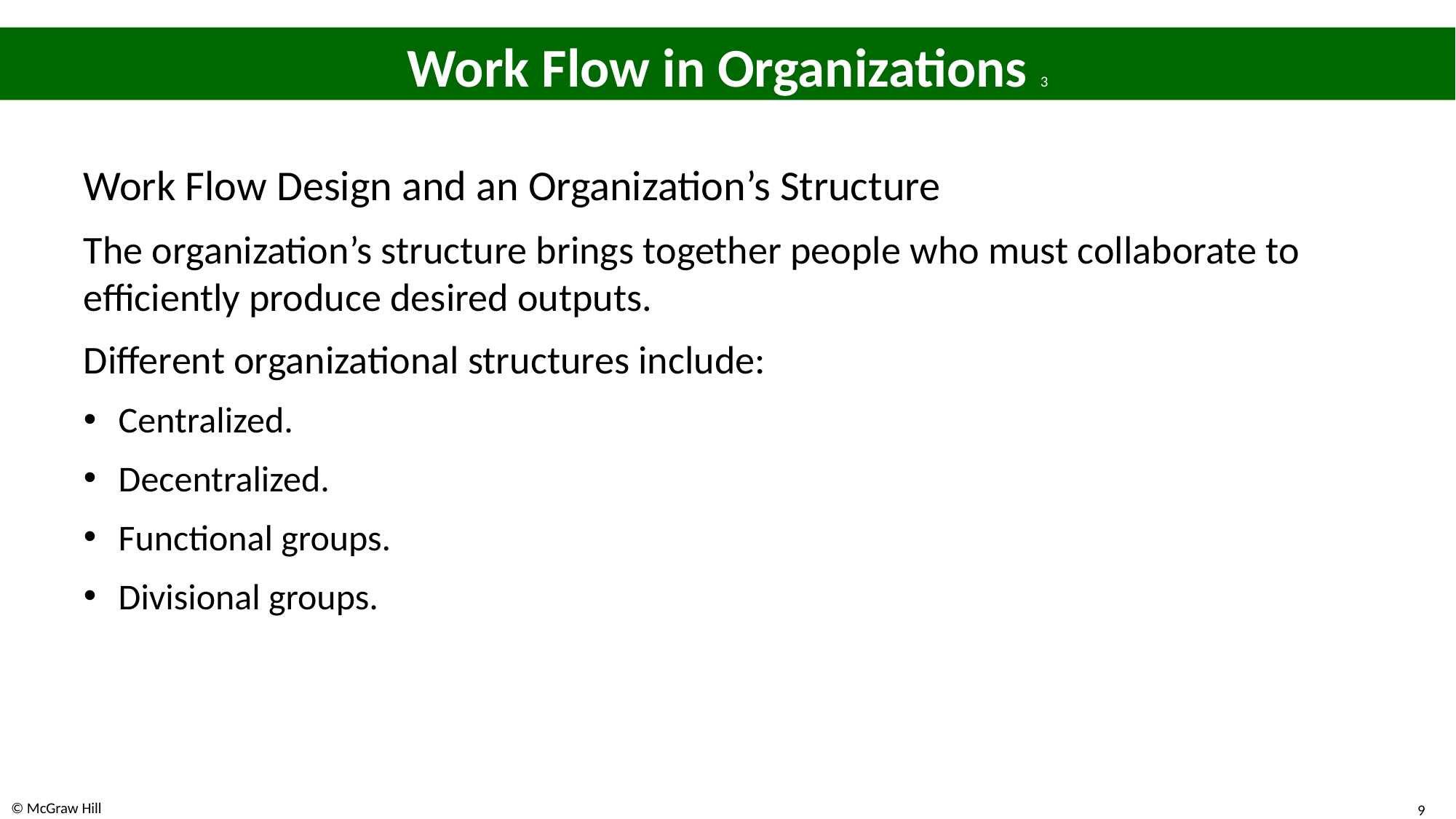

# Work Flow in Organizations 3
Work Flow Design and an Organization’s Structure
The organization’s structure brings together people who must collaborate to efficiently produce desired outputs.
Different organizational structures include:
Centralized.
Decentralized.
Functional groups.
Divisional groups.